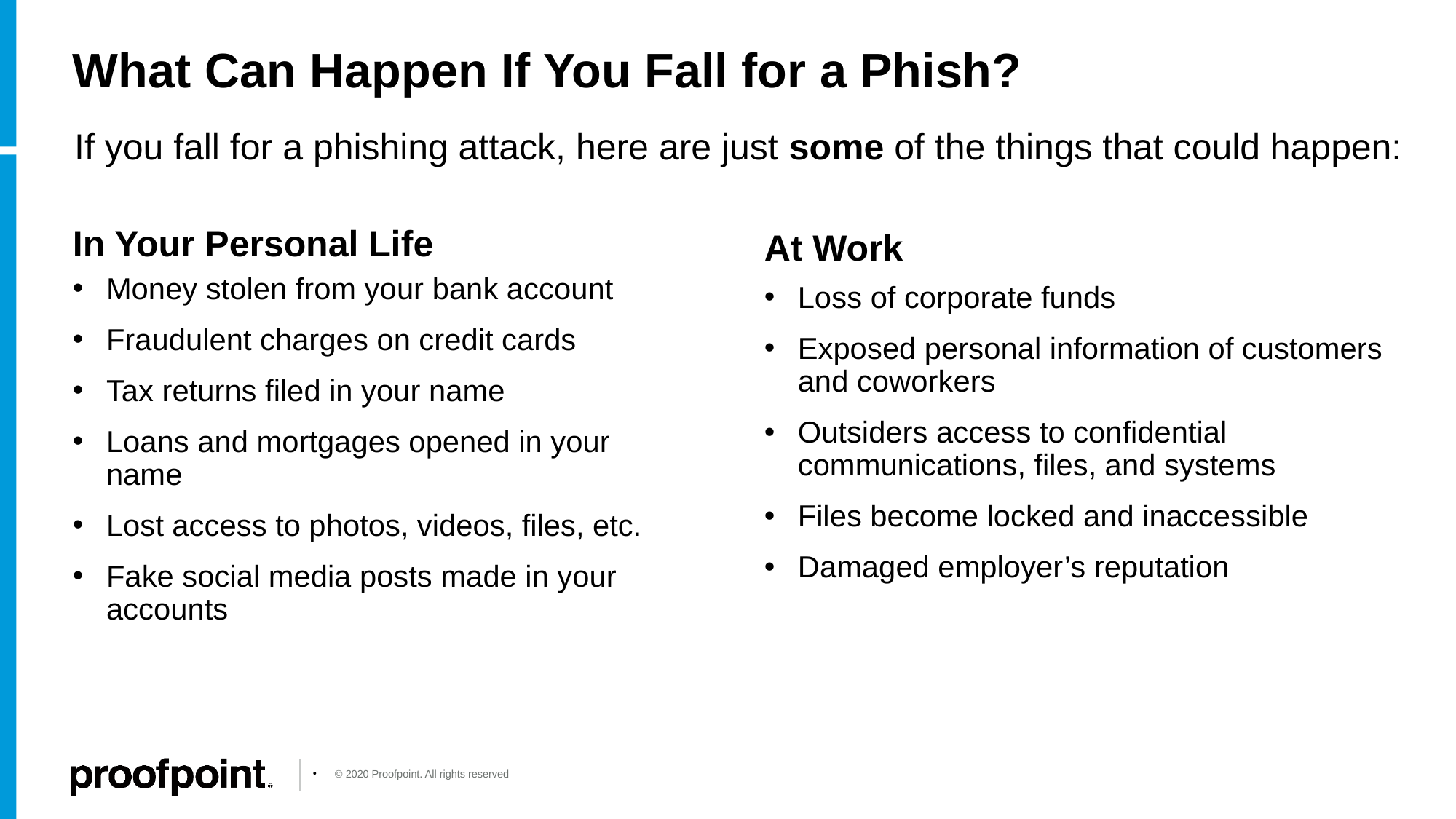

# What Can Happen If You Fall for a Phish?
If you fall for a phishing attack, here are just some of the things that could happen:
In Your Personal Life
At Work
Money stolen from your bank account
Fraudulent charges on credit cards
Tax returns filed in your name
Loans and mortgages opened in your name
Lost access to photos, videos, files, etc.
Fake social media posts made in your accounts
Loss of corporate funds
Exposed personal information of customers and coworkers
Outsiders access to confidential communications, files, and systems
Files become locked and inaccessible
Damaged employer’s reputation
© 2020 Proofpoint. All rights reserved